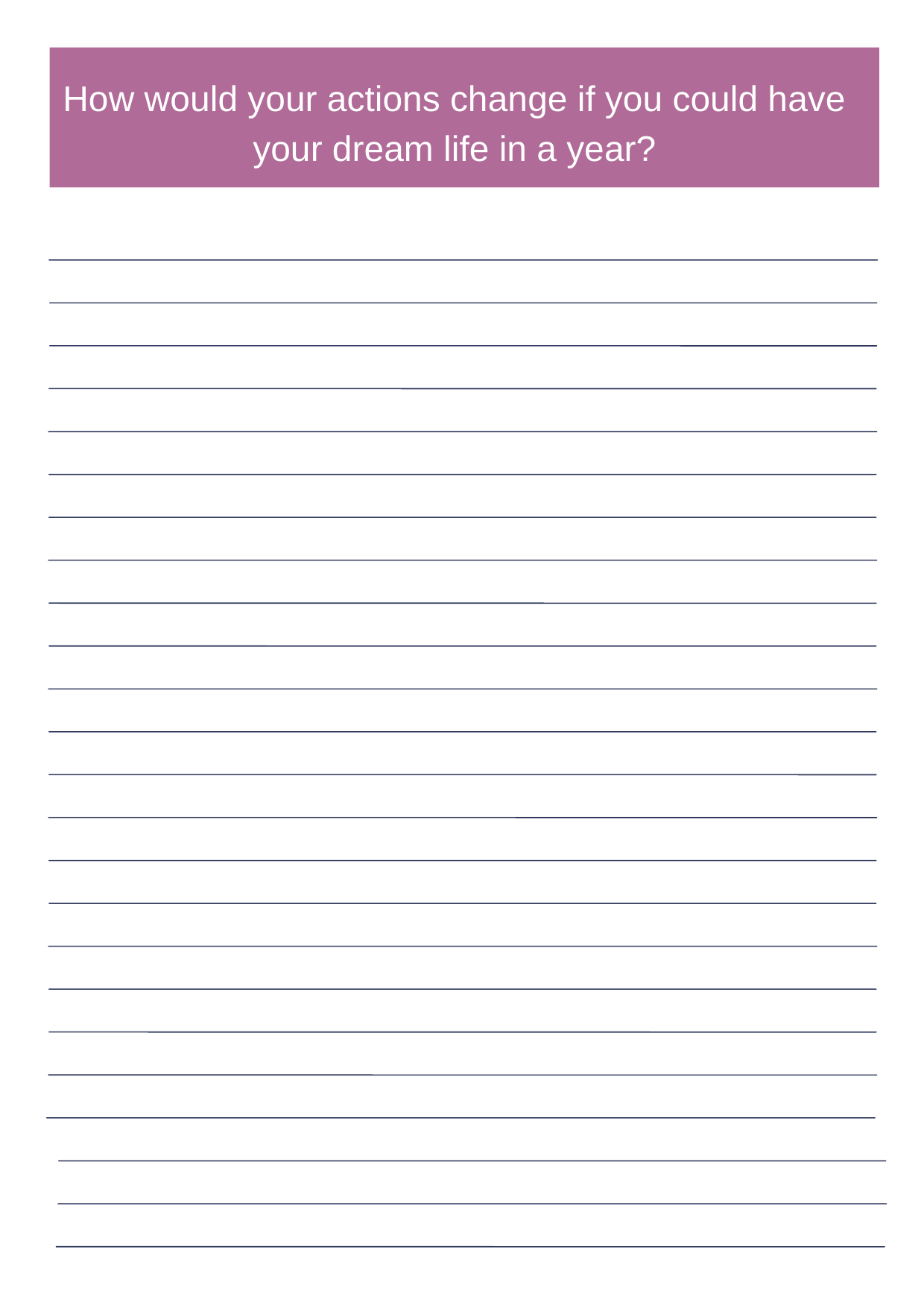

How would your actions change if you could have your dream life in a year?